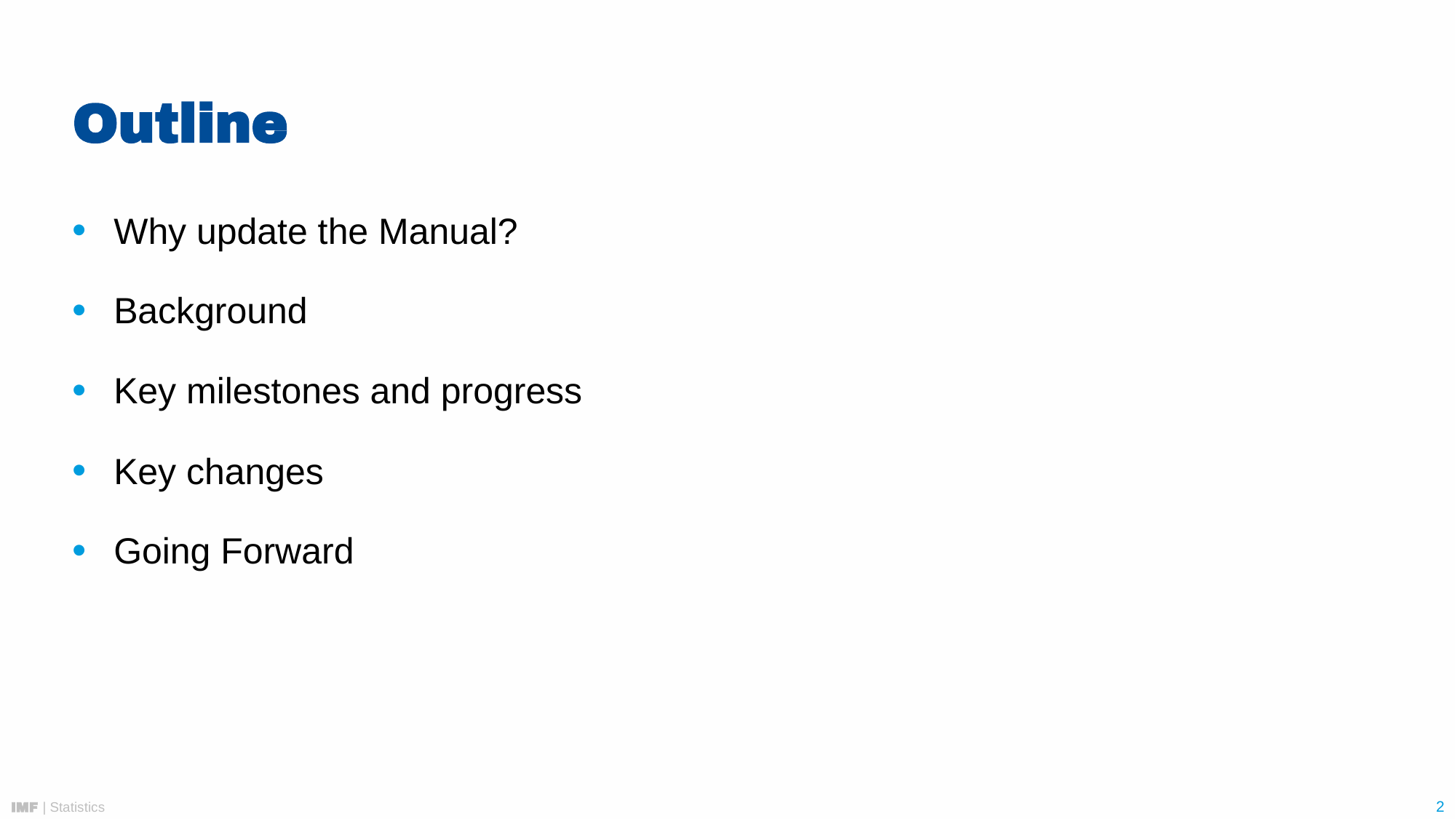

# Outline
Why update the Manual?
Background
Key milestones and progress
Key changes
Going Forward